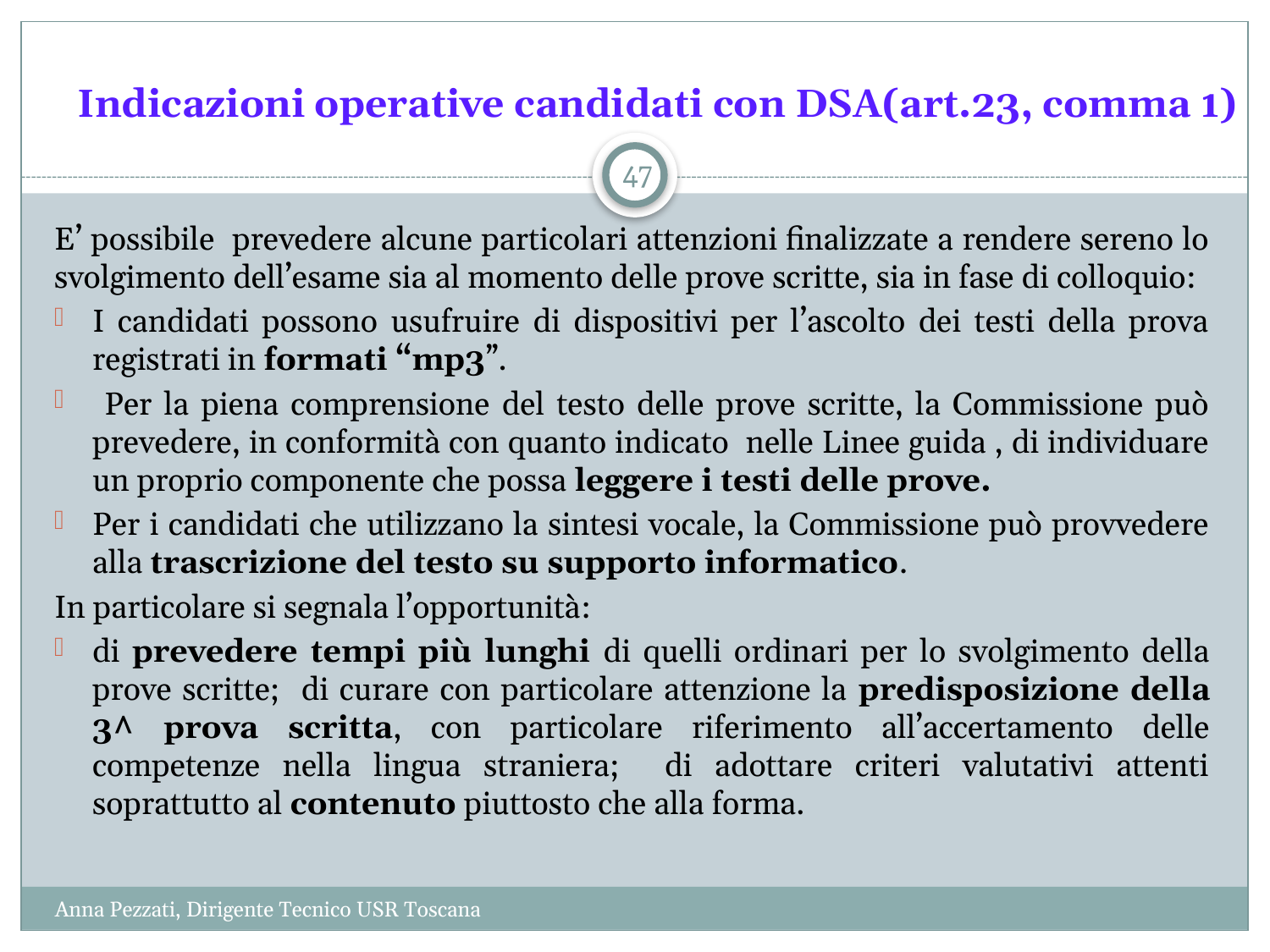

# Indicazioni operative candidati con DSA(art.23, comma 1)
47
E’ possibile  prevedere alcune particolari attenzioni finalizzate a rendere sereno lo svolgimento dell’esame sia al momento delle prove scritte, sia in fase di colloquio:
I candidati possono usufruire di dispositivi per l’ascolto dei testi della prova registrati in formati “mp3”.
 Per la piena comprensione del testo delle prove scritte, la Commissione può prevedere, in conformità con quanto indicato  nelle Linee guida , di individuare un proprio componente che possa leggere i testi delle prove.
Per i candidati che utilizzano la sintesi vocale, la Commissione può provvedere alla trascrizione del testo su supporto informatico.
In particolare si segnala l’opportunità:
di prevedere tempi più lunghi di quelli ordinari per lo svolgimento della prove scritte;  di curare con particolare attenzione la predisposizione della 3^ prova scritta, con particolare riferimento all’accertamento delle competenze nella lingua straniera;  di adottare criteri valutativi attenti soprattutto al contenuto piuttosto che alla forma.
Anna Pezzati, Dirigente Tecnico USR Toscana